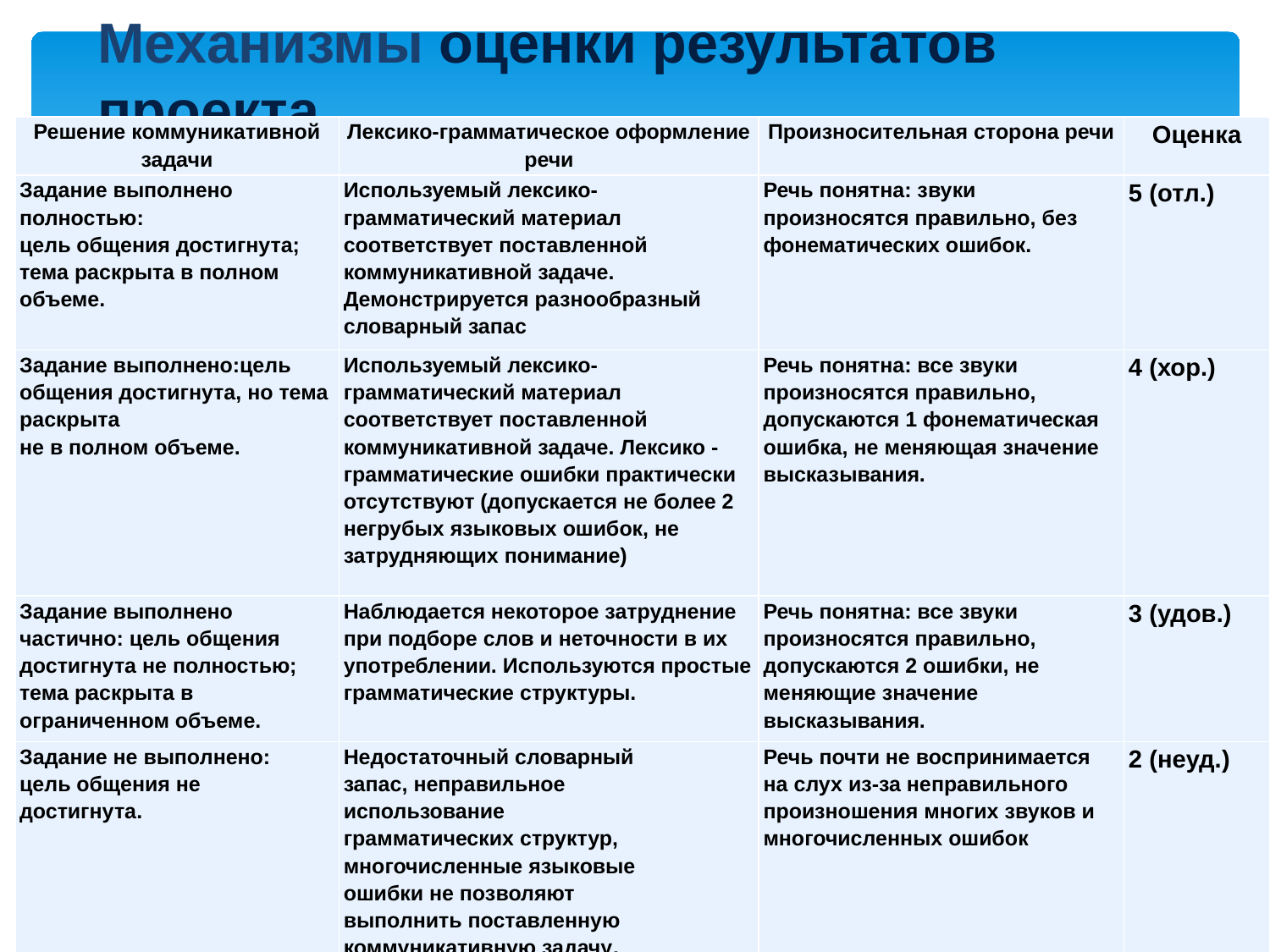

Механизмы оценки результатов проекта
Критерии оценивания навыков говорения. Монологическая речь

| Решение коммуникативной задачи | Лексико-грамматическое оформление речи | Произносительная сторона речи | Оценка |
| --- | --- | --- | --- |
| Задание выполнено полностью: цель общения достигнута; тема раскрыта в полном объеме. | Используемый лексико-грамматический материал соответствует поставленной коммуникативной задаче. Демонстрируется разнообразный словарный запас | Речь понятна: звуки произносятся правильно, без фонематических ошибок. | 5 (отл.) |
| Задание выполнено:цель общения достигнута, но тема раскрыта не в полном объеме. | Используемый лексико-грамматический материал соответствует поставленной коммуникативной задаче. Лексико - грамматические ошибки практически отсутствуют (допускается не более 2 негрубых языковых ошибок, не затрудняющих понимание) | Речь понятна: все звуки произносятся правильно, допускаются 1 фонематическая ошибка, не меняющая значение высказывания. | 4 (хор.) |
| Задание выполнено частично: цель общения достигнута не полностью; тема раскрыта в ограниченном объеме. | Наблюдается некоторое затруднение при подборе слов и неточности в их употреблении. Используются простые грамматические структуры. | Речь понятна: все звуки произносятся правильно, допускаются 2 ошибки, не меняющие значение высказывания. | 3 (удов.) |
| Задание не выполнено: цель общения не достигнута. | Недостаточный словарный запас, неправильное использование грамматических структур, многочисленные языковые ошибки не позволяют выполнить поставленную коммуникативную задачу. | Речь почти не воспринимается на слух из-за неправильного произношения многих звуков и многочисленных ошибок | 2 (неуд.) |